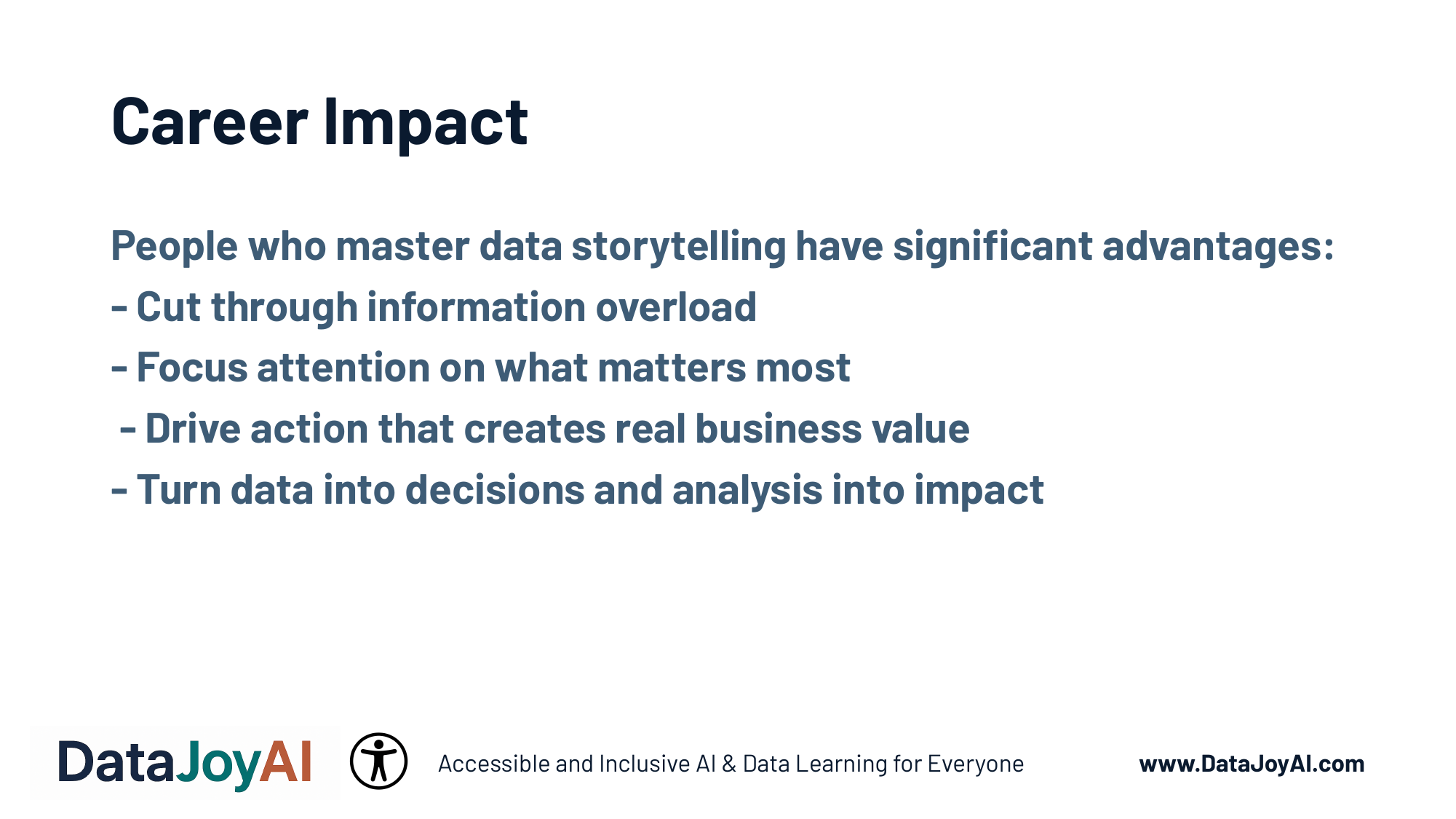

# Career Impact
People who master data storytelling have significant advantages:
- Cut through information overload
- Focus attention on what matters most
 - Drive action that creates real business value
- Turn data into decisions and analysis into impact